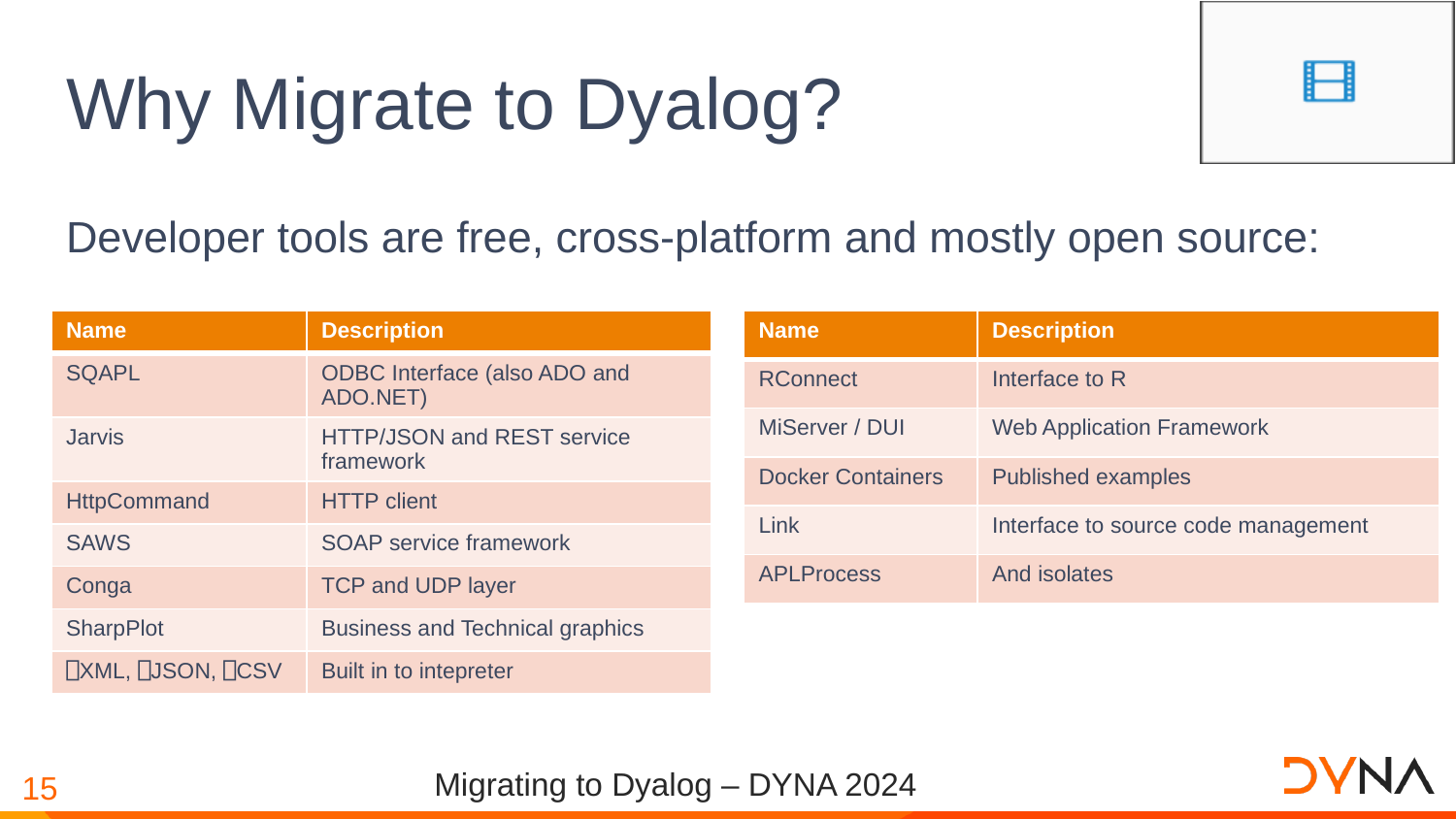

# Why Migrate to Dyalog?
Developer tools are free, cross-platform and mostly open source:
| Name | Description |
| --- | --- |
| RConnect | Interface to R |
| MiServer / DUI | Web Application Framework |
| Docker Containers | Published examples |
| Link | Interface to source code management |
| APLProcess | And isolates |
| Name | Description |
| --- | --- |
| SQAPL | ODBC Interface (also ADO and ADO.NET) |
| Jarvis | HTTP/JSON and REST service framework |
| HttpCommand | HTTP client |
| SAWS | SOAP service framework |
| Conga | TCP and UDP layer |
| SharpPlot | Business and Technical graphics |
| ⎕XML, ⎕JSON, ⎕CSV | Built in to intepreter |